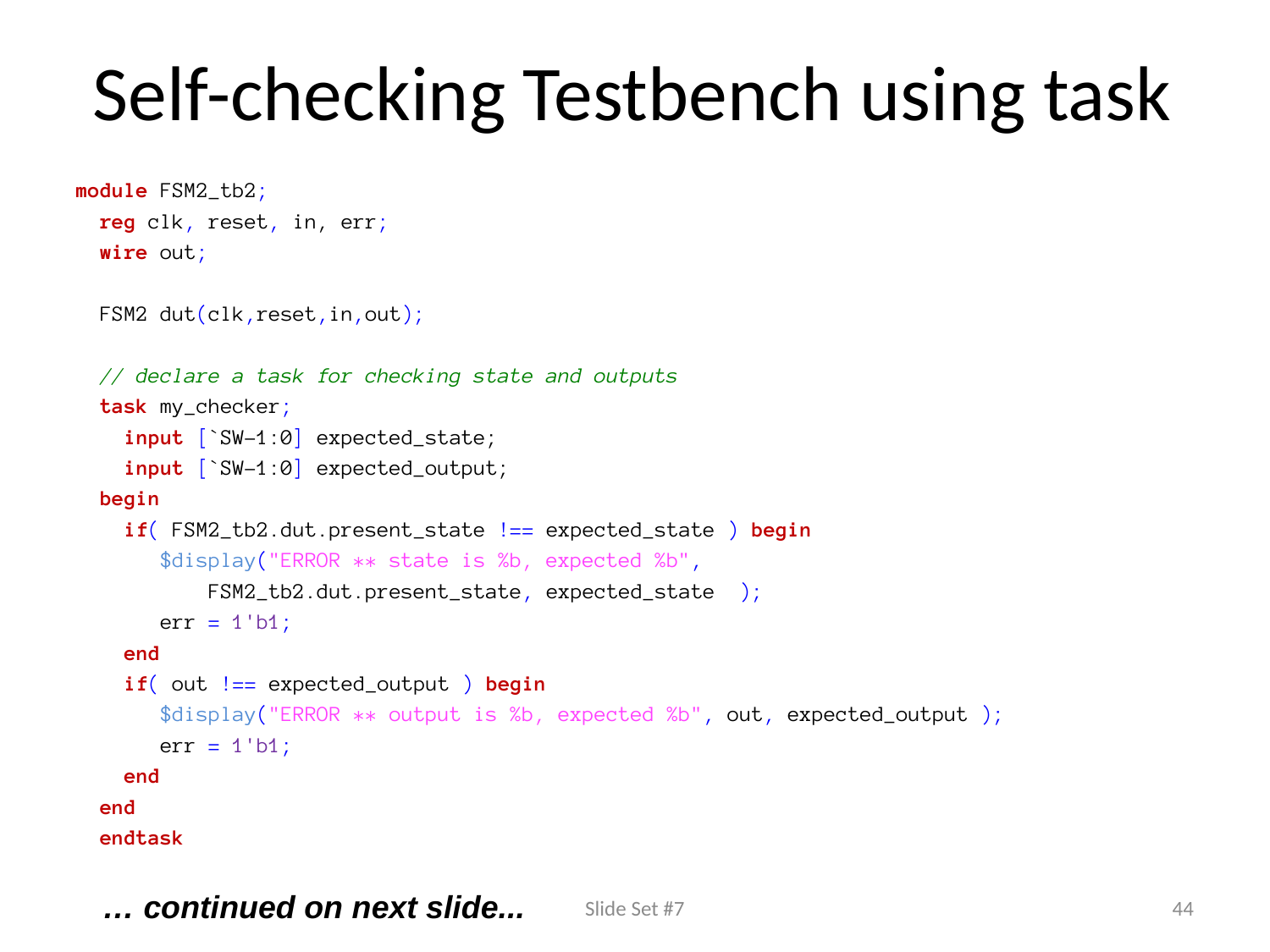

# Self-checking Testbench using task
module FSM2_tb2;
  reg clk, reset, in, err;
  wire out;

  FSM2 dut(clk,reset,in,out);

  // declare a task for checking state and outputs
  task my_checker;
    input [`SW-1:0] expected_state;
    input [`SW-1:0] expected_output;
  begin
    if( FSM2_tb2.dut.present_state !== expected_state ) begin
       $display("ERROR ** state is %b, expected %b",
           FSM2_tb2.dut.present_state, expected_state  );
       err = 1'b1;
    end
    if( out !== expected_output ) begin
       $display("ERROR ** output is %b, expected %b", out, expected_output );
       err = 1'b1;
    end
  end
  endtask

   … continued on next slide...

Slide Set #7
44